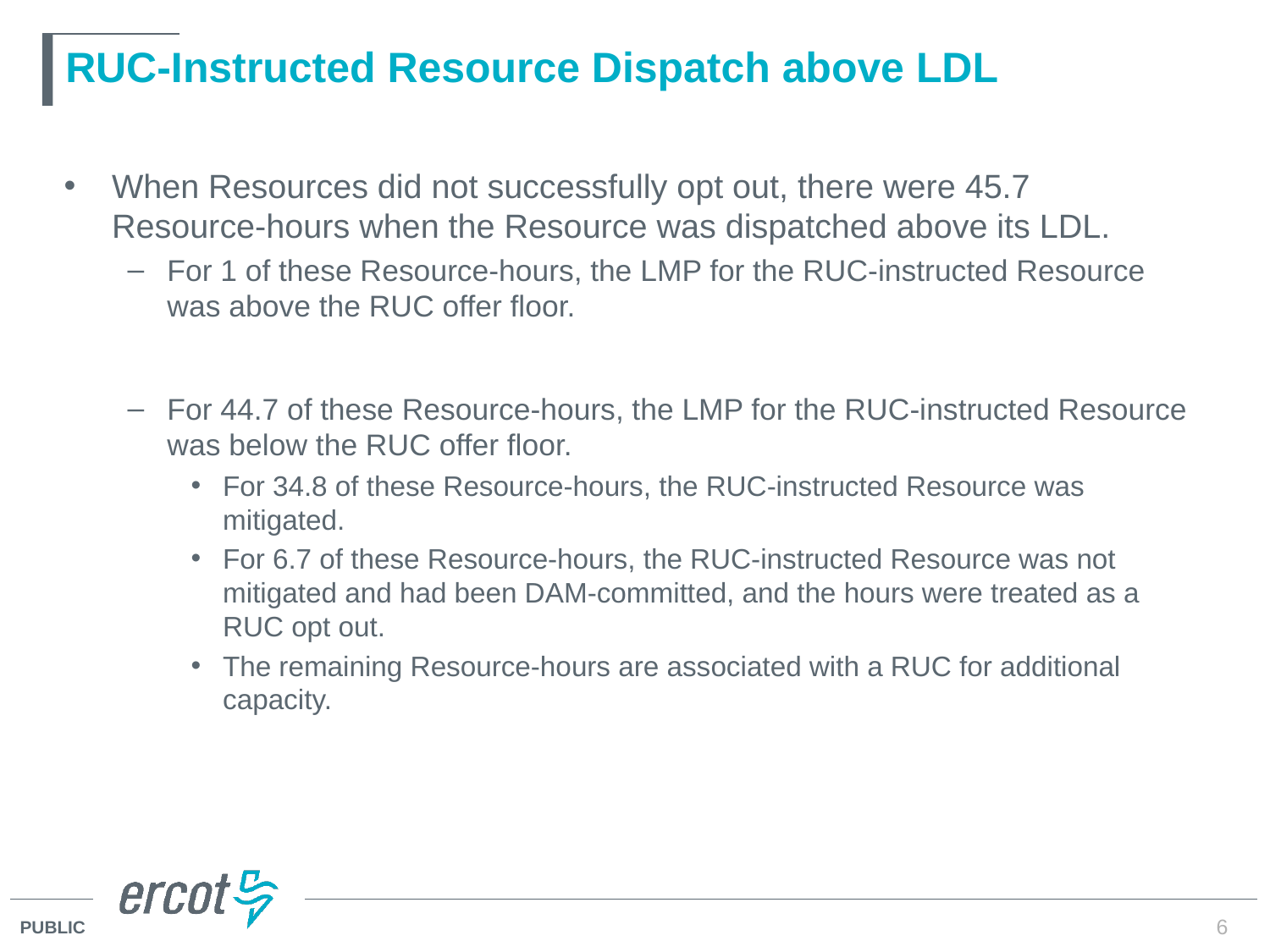

# RUC-Instructed Resource Dispatch above LDL
When Resources did not successfully opt out, there were 45.7 Resource-hours when the Resource was dispatched above its LDL.
For 1 of these Resource-hours, the LMP for the RUC-instructed Resource was above the RUC offer floor.

For 44.7 of these Resource-hours, the LMP for the RUC-instructed Resource was below the RUC offer floor.
For 34.8 of these Resource-hours, the RUC-instructed Resource was mitigated.
For 6.7 of these Resource-hours, the RUC-instructed Resource was not mitigated and had been DAM-committed, and the hours were treated as a RUC opt out.
The remaining Resource-hours are associated with a RUC for additional capacity.

6